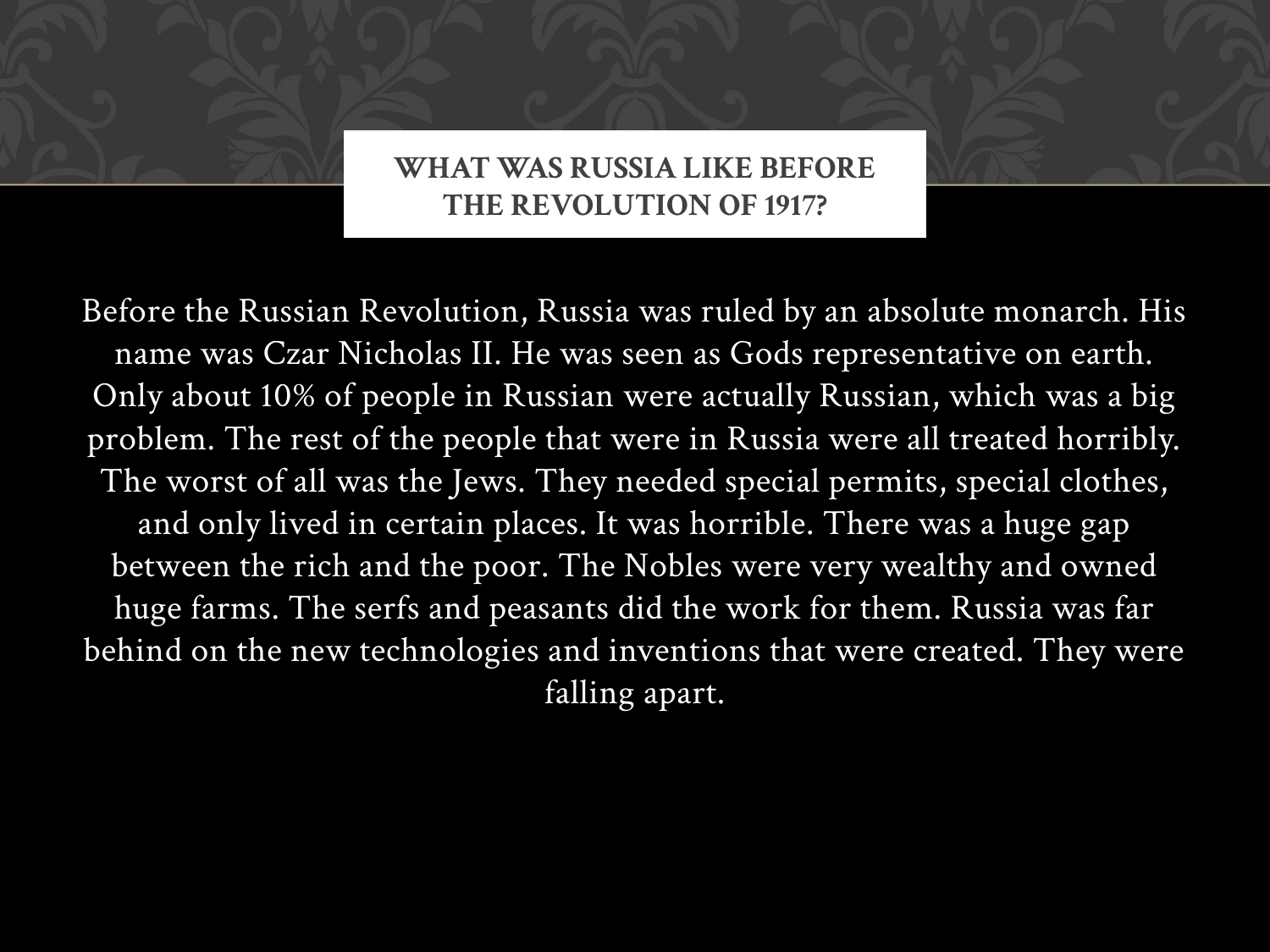

# What was Russia like before the Revolution of 1917?
Before the Russian Revolution, Russia was ruled by an absolute monarch. His name was Czar Nicholas II. He was seen as Gods representative on earth. Only about 10% of people in Russian were actually Russian, which was a big problem. The rest of the people that were in Russia were all treated horribly. The worst of all was the Jews. They needed special permits, special clothes, and only lived in certain places. It was horrible. There was a huge gap between the rich and the poor. The Nobles were very wealthy and owned huge farms. The serfs and peasants did the work for them. Russia was far behind on the new technologies and inventions that were created. They were falling apart.